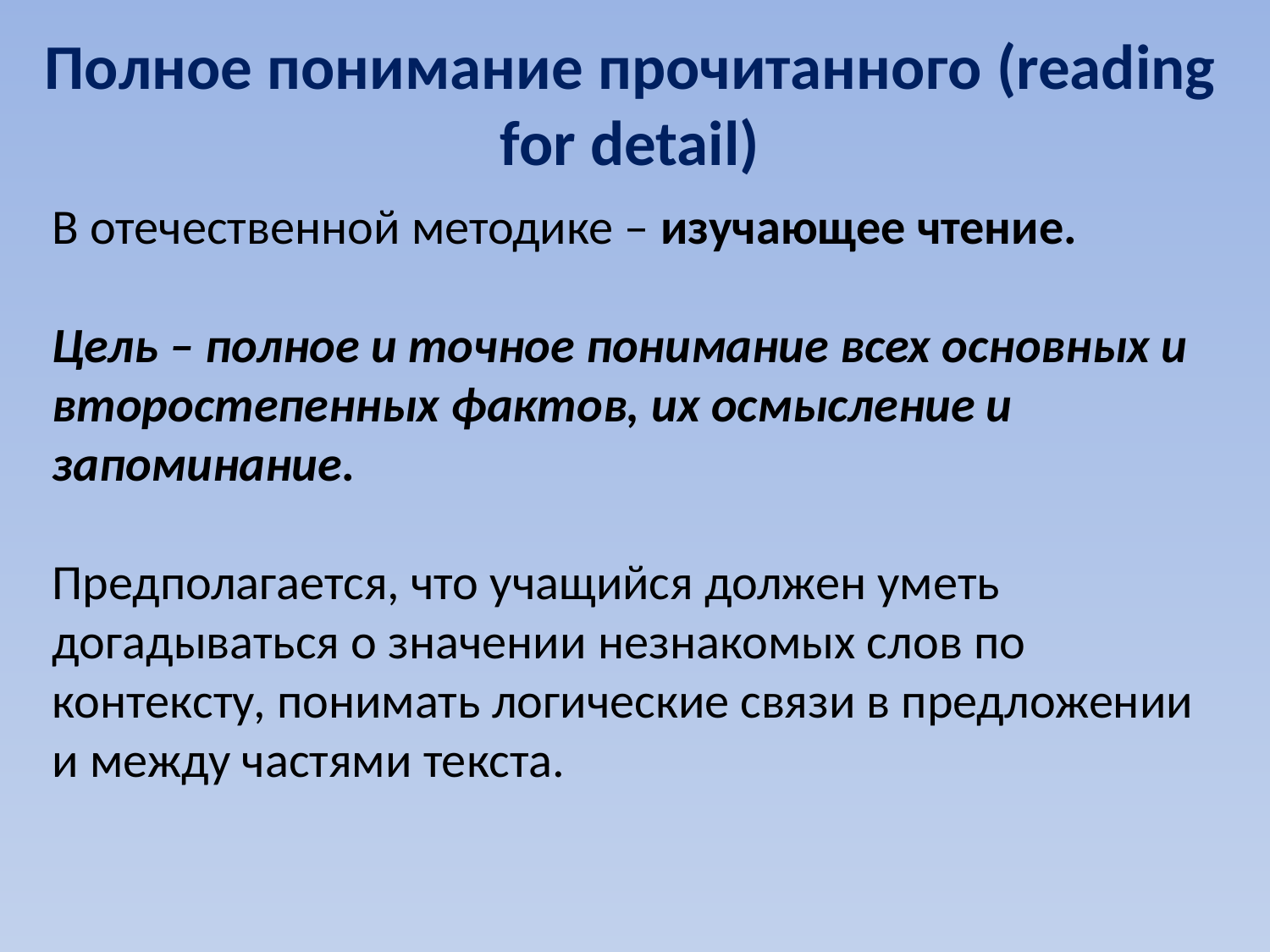

Полное понимание прочитанного (reading for detail)
В отечественной методике – изучающее чтение.

Цель – полное и точное понимание всех основных и второстепенных фактов, их осмысление и запоминание.

Предполагается, что учащийся должен уметь догадываться о значении незнакомых слов по контексту, понимать логические связи в предложении и между частями текста.